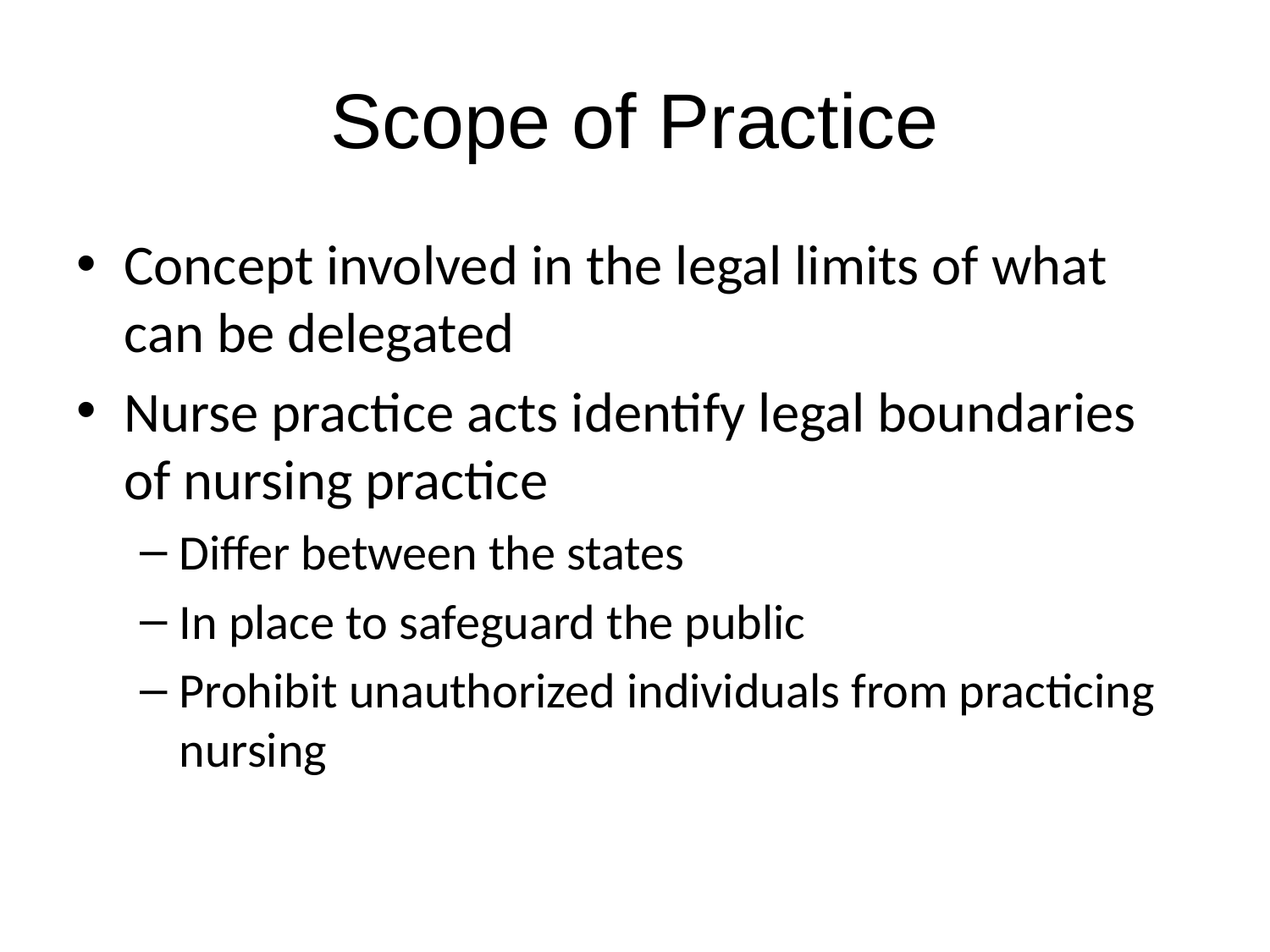

# Scope of Practice
Concept involved in the legal limits of what can be delegated
Nurse practice acts identify legal boundaries of nursing practice
Differ between the states
In place to safeguard the public
Prohibit unauthorized individuals from practicing nursing